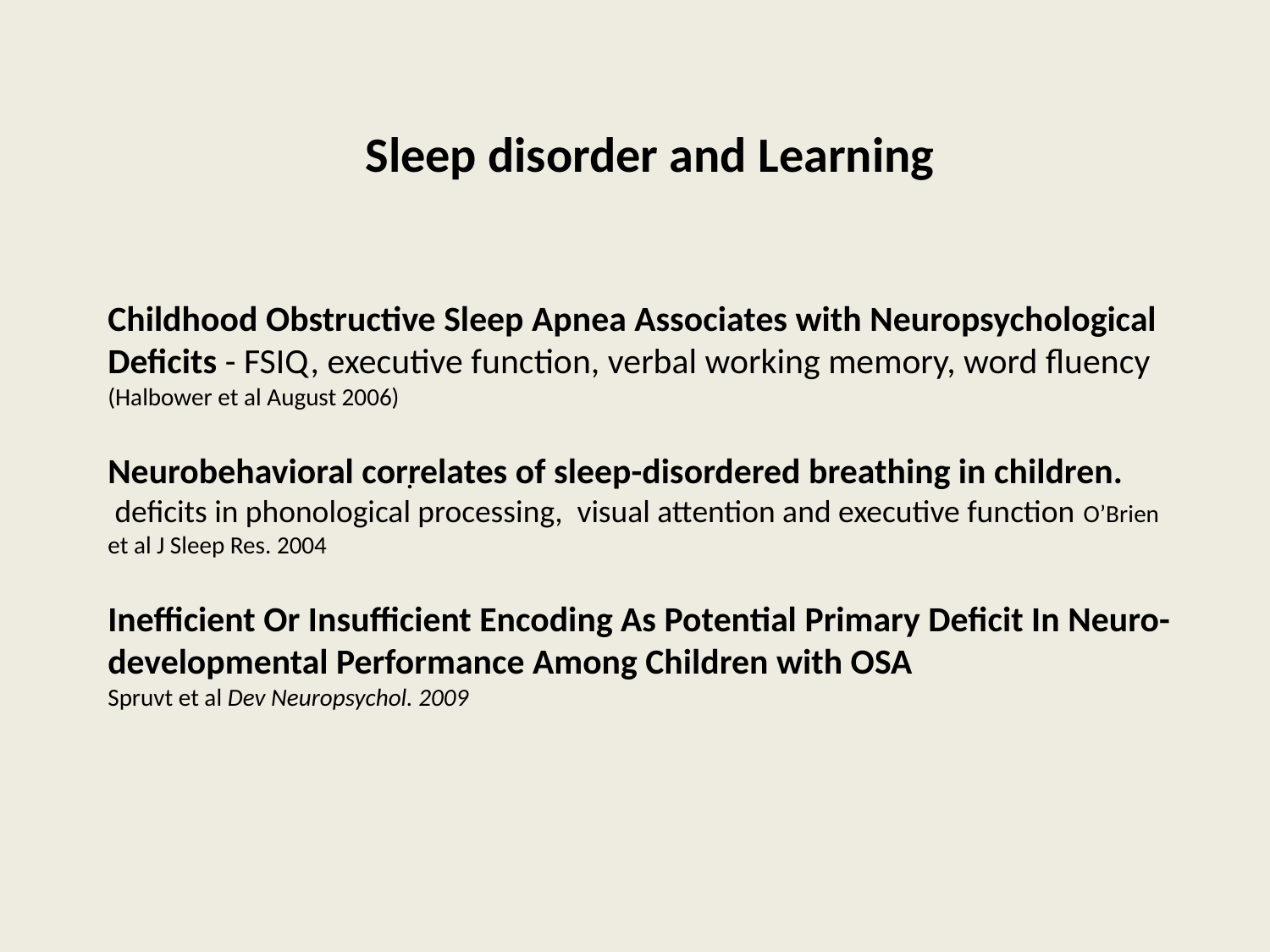

Sleep disorder and Learning
Childhood Obstructive Sleep Apnea Associates with Neuropsychological Deficits - FSIQ, executive function, verbal working memory, word fluency (Halbower et al August 2006)

Neurobehavioral correlates of sleep-disordered breathing in children.
 deficits in phonological processing,  visual attention and executive function O’Brien  et al J Sleep Res. 2004

Inefficient Or Insufficient Encoding As Potential Primary Deficit In Neuro-developmental Performance Among Children with OSA
Spruvt et al Dev Neuropsychol. 2009

.